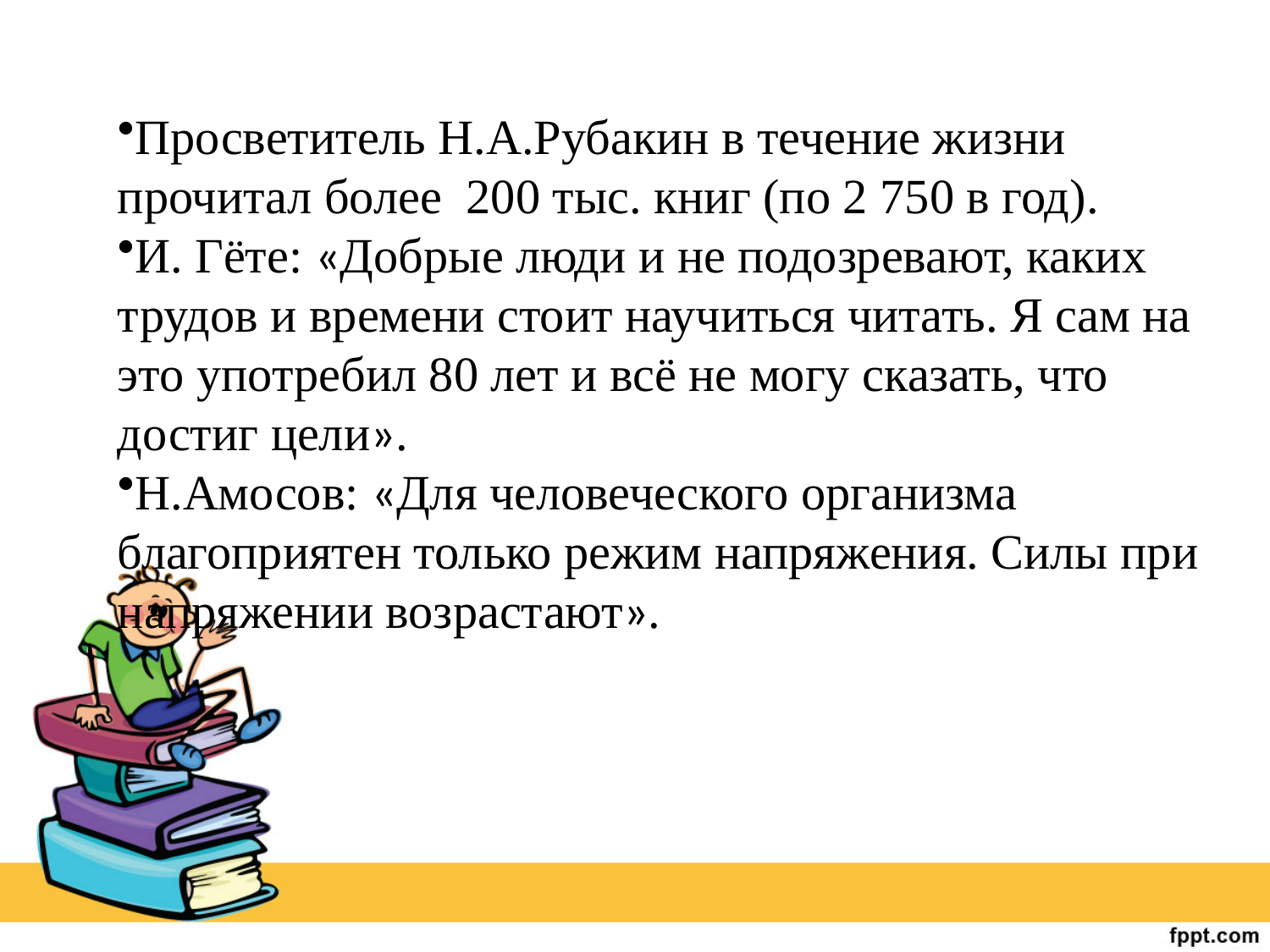

Просветитель Н.А.Рубакин в течение жизни прочитал более  200 тыс. книг (по 2 750 в год).
И. Гёте: «Добрые люди и не подозревают, каких трудов и времени стоит научиться читать. Я сам на это употребил 80 лет и всё не могу сказать, что достиг цели».
Н.Амосов: «Для человеческого организма благоприятен только режим напряжения. Силы при напряжении возрастают».